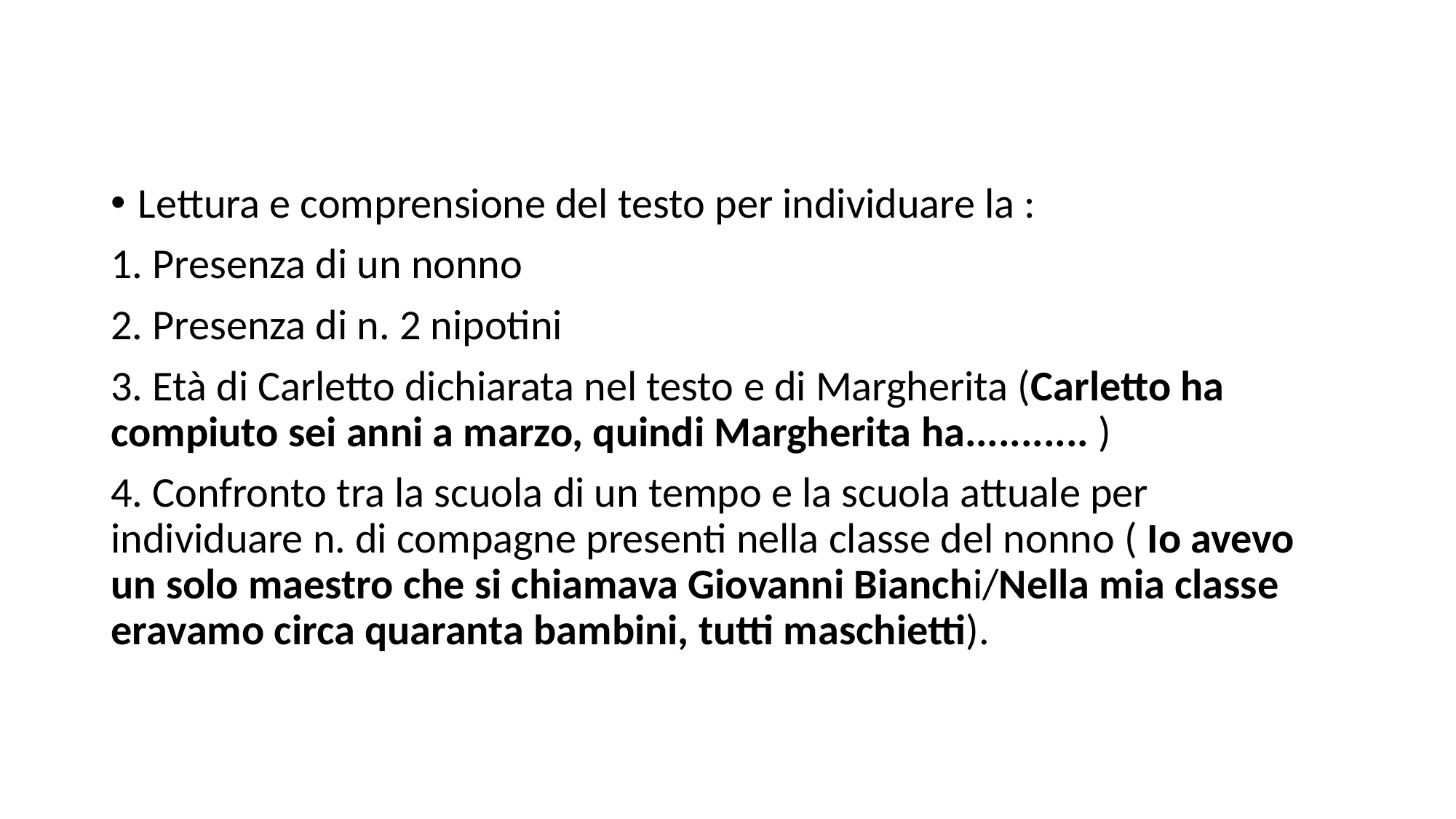

Lettura e comprensione del testo per individuare la :
1. Presenza di un nonno
2. Presenza di n. 2 nipotini
3. Età di Carletto dichiarata nel testo e di Margherita (Carletto ha compiuto sei anni a marzo, quindi Margherita ha........... )
4. Confronto tra la scuola di un tempo e la scuola attuale per individuare n. di compagne presenti nella classe del nonno ( Io avevo un solo maestro che si chiamava Giovanni Bianchi/Nella mia classe eravamo circa quaranta bambini, tutti maschietti).